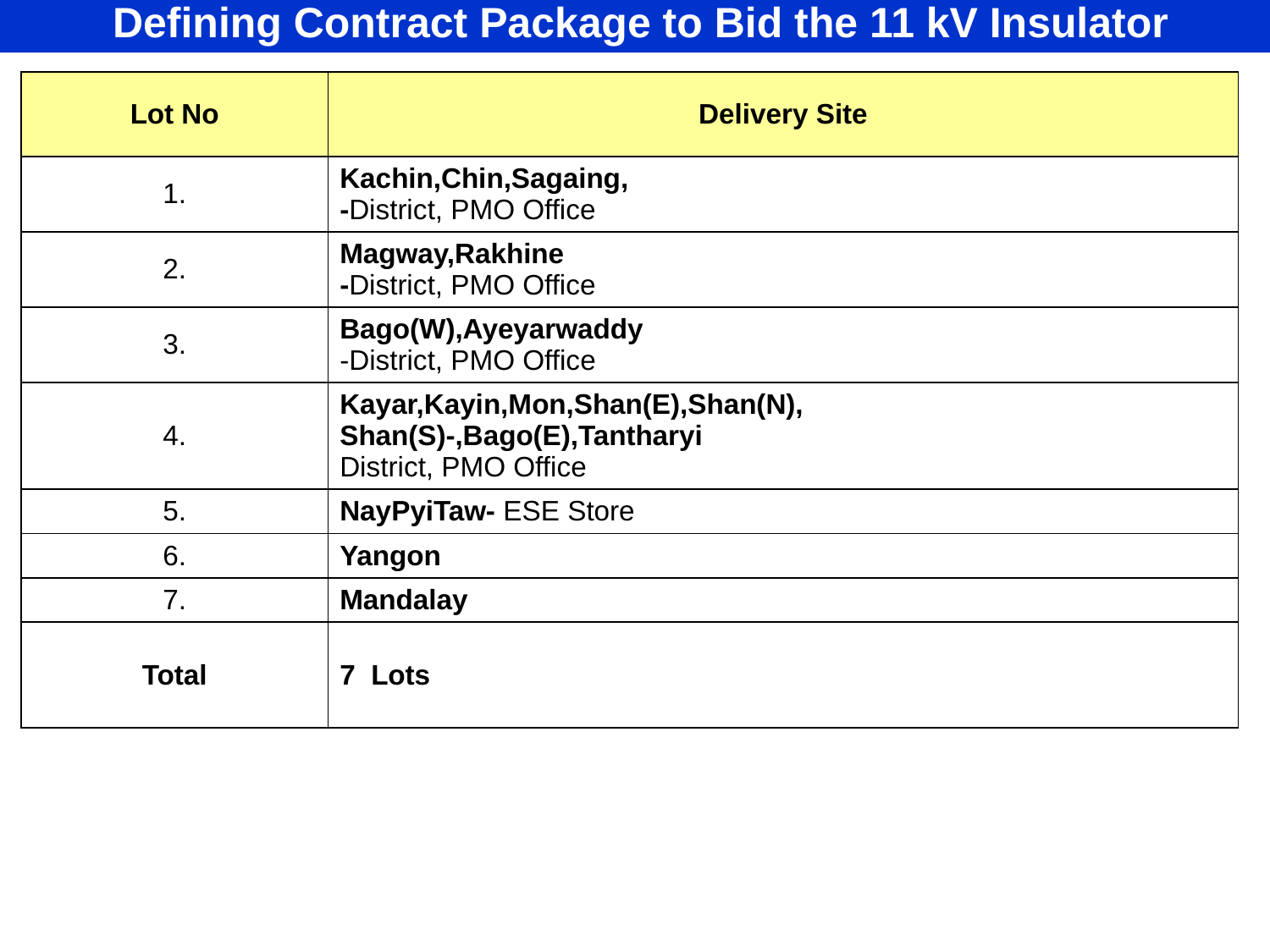

Defining Contract Package to Bid the 11 kV Insulator
| Lot No | Delivery Site |
| --- | --- |
| 1. | Kachin,Chin,Sagaing, -District, PMO Office |
| 2. | Magway,Rakhine -District, PMO Office |
| 3. | Bago(W),Ayeyarwaddy -District, PMO Office |
| 4. | Kayar,Kayin,Mon,Shan(E),Shan(N), Shan(S)-,Bago(E),Tantharyi District, PMO Office |
| 5. | NayPyiTaw- ESE Store |
| 6. | Yangon |
| 7. | Mandalay |
| Total | 7 Lots |